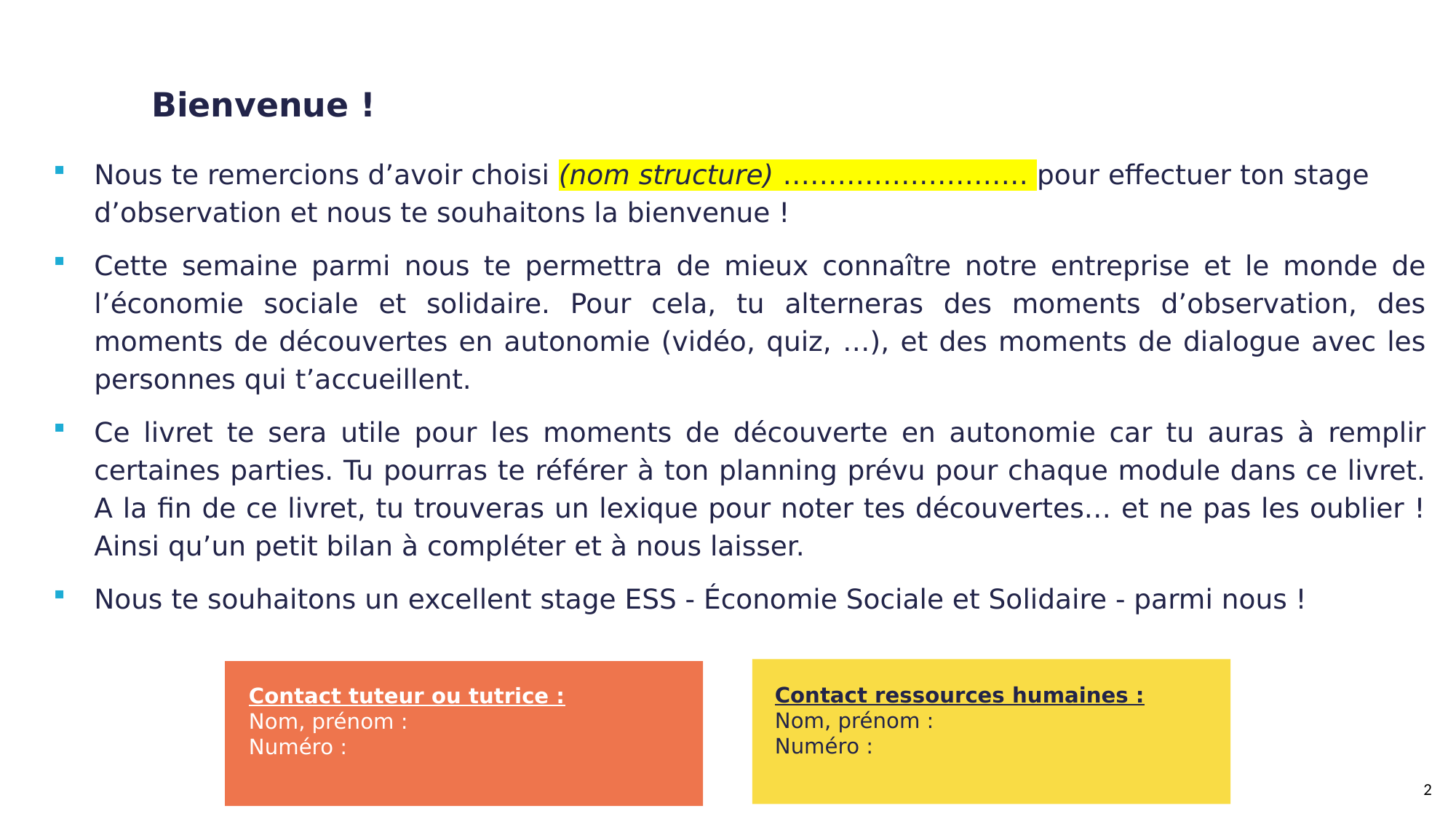

Bienvenue !
Nous te remercions d’avoir choisi (nom structure) ……………………… pour effectuer ton stage d’observation et nous te souhaitons la bienvenue !
Cette semaine parmi nous te permettra de mieux connaître notre entreprise et le monde de l’économie sociale et solidaire. Pour cela, tu alterneras des moments d’observation, des moments de découvertes en autonomie (vidéo, quiz, …), et des moments de dialogue avec les personnes qui t’accueillent.
Ce livret te sera utile pour les moments de découverte en autonomie car tu auras à remplir certaines parties. Tu pourras te référer à ton planning prévu pour chaque module dans ce livret. A la fin de ce livret, tu trouveras un lexique pour noter tes découvertes… et ne pas les oublier ! Ainsi qu’un petit bilan à compléter et à nous laisser.
Nous te souhaitons un excellent stage ESS - Économie Sociale et Solidaire - parmi nous !

Contact ressources humaines :
Nom, prénom :
Numéro :

Contact tuteur ou tutrice :
Nom, prénom :
Numéro :

2